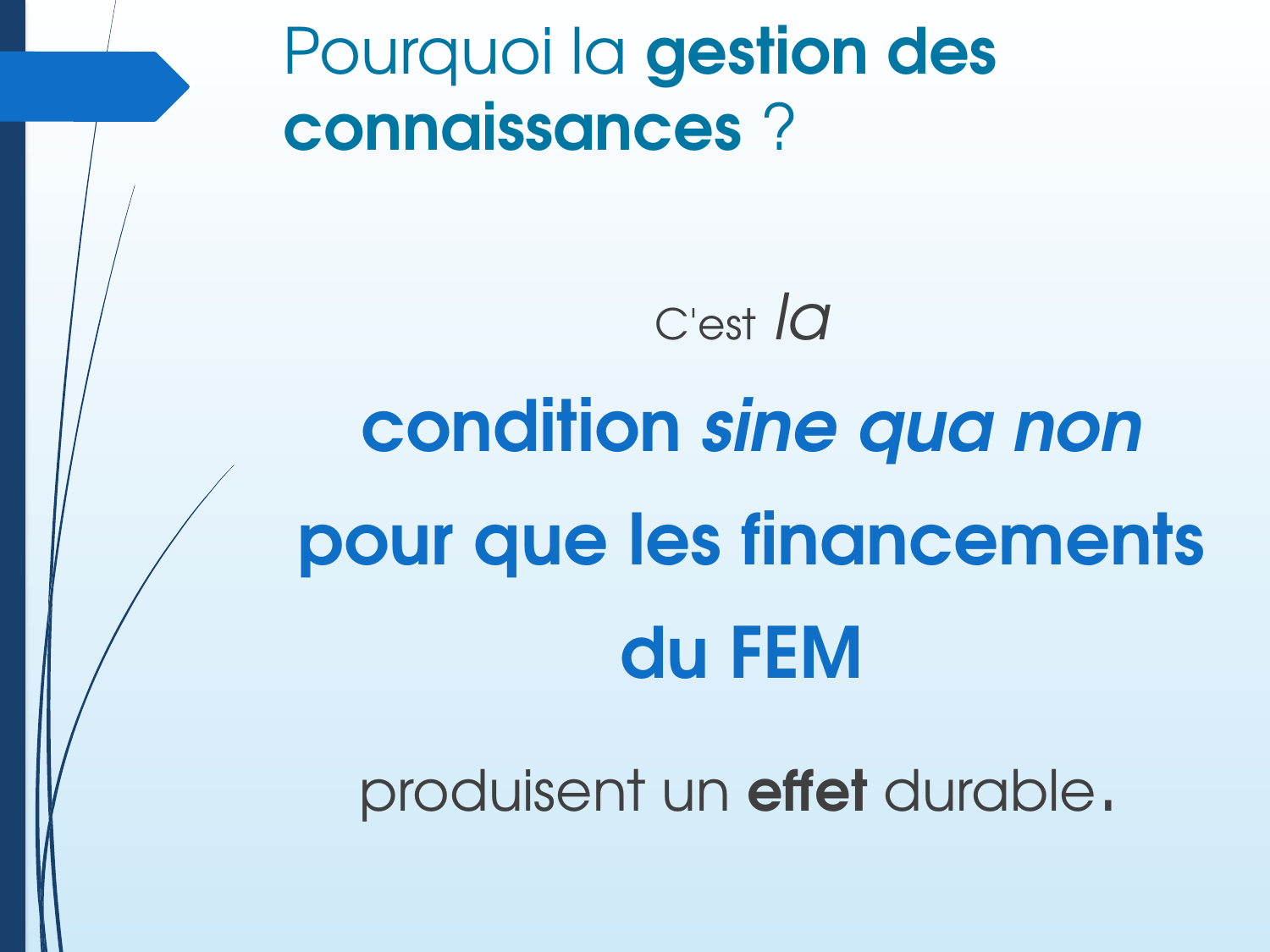

# Pourquoi la gestion des connaissances ?
C'est la
condition sine qua non pour que les financements du FEM
produisent un effet durable.